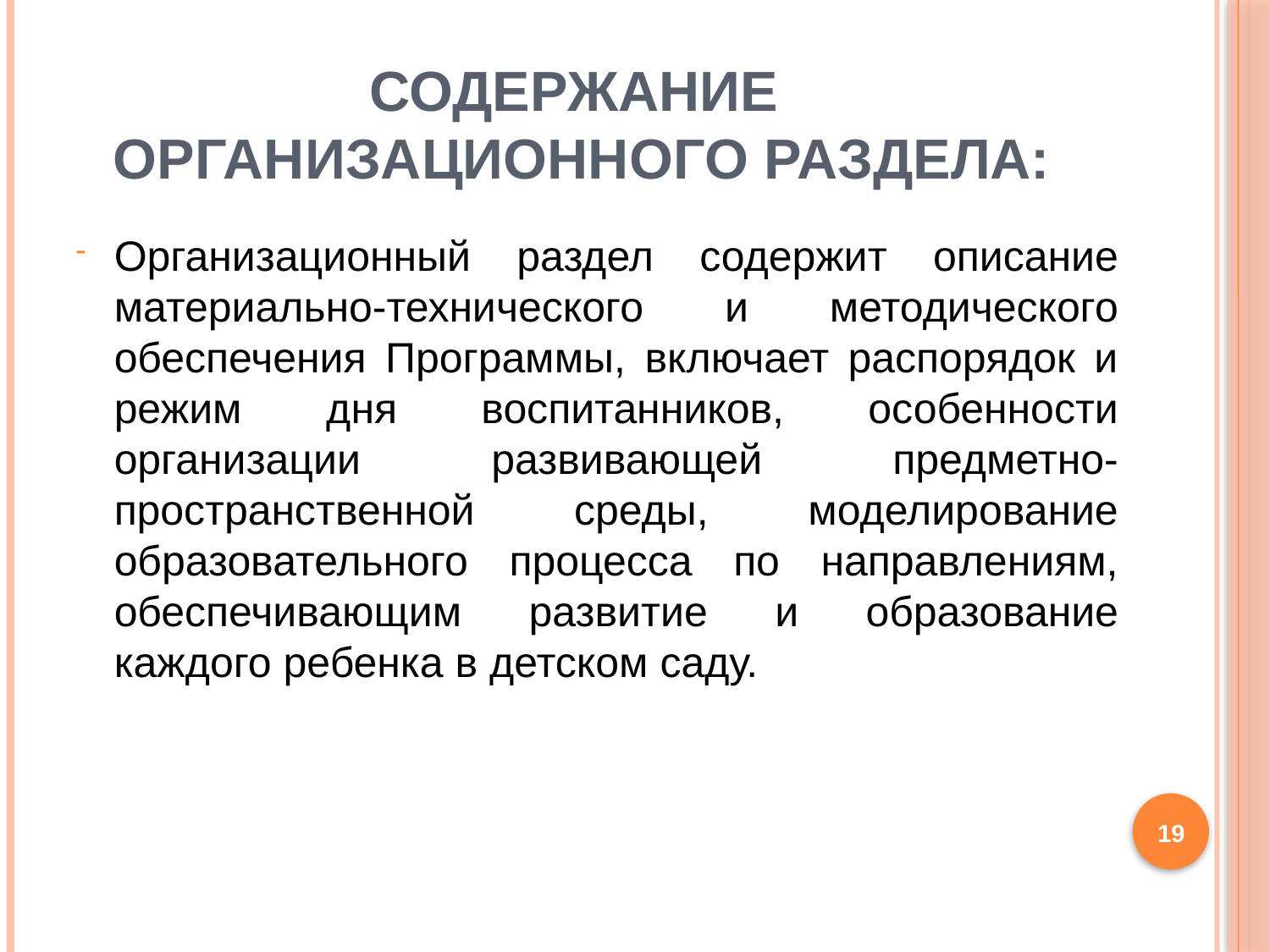

# Содержание организационного раздела:
Организационный раздел содержит описание материально-технического и методического обеспечения Программы, включает распорядок и режим дня воспитанников, особенности организации развивающей предметно-пространственной среды, моделирование образовательного процесса по направлениям, обеспечивающим развитие и образование каждого ребенка в детском саду.
19